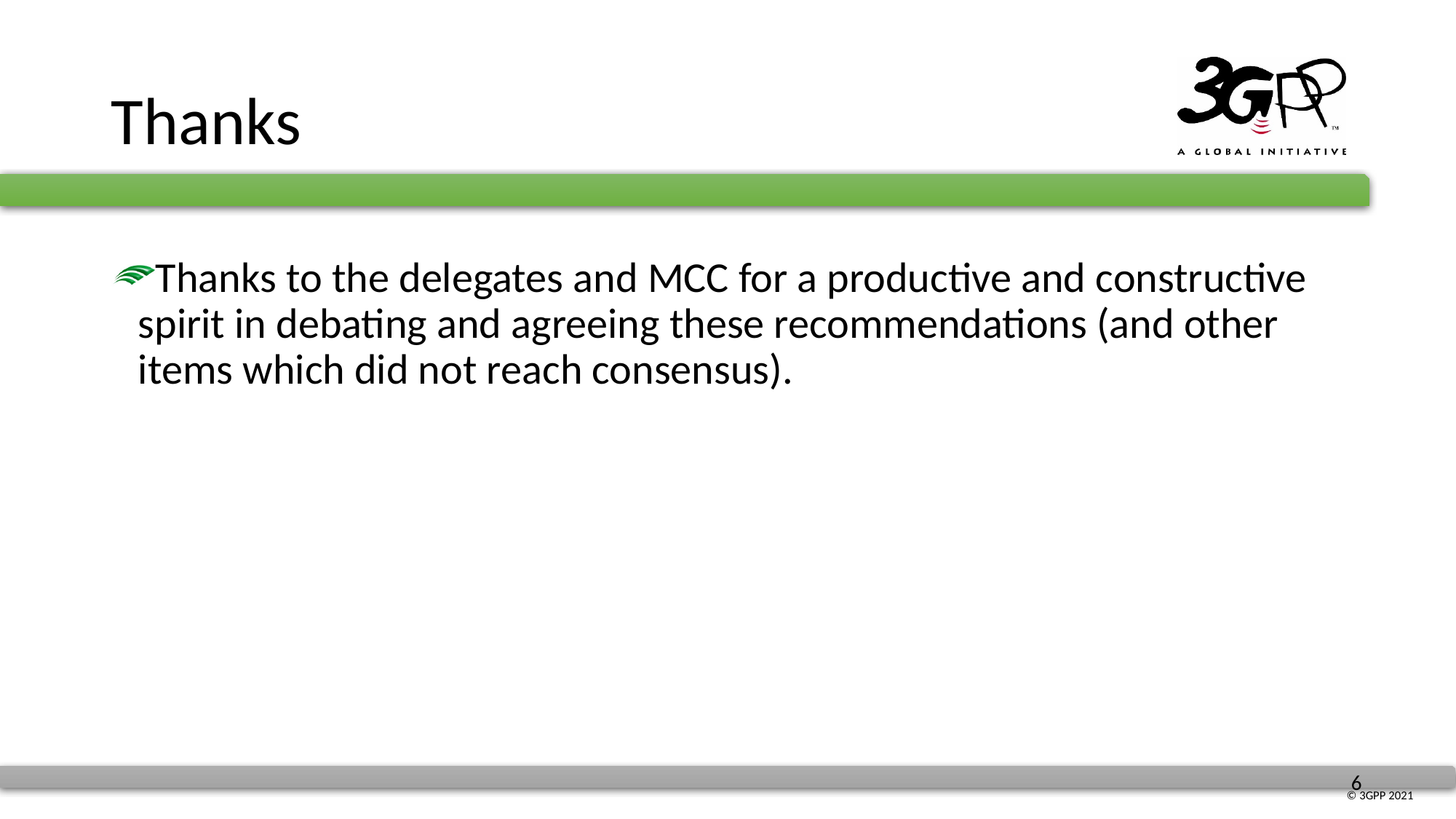

# Thanks
Thanks to the delegates and MCC for a productive and constructive spirit in debating and agreeing these recommendations (and other items which did not reach consensus).